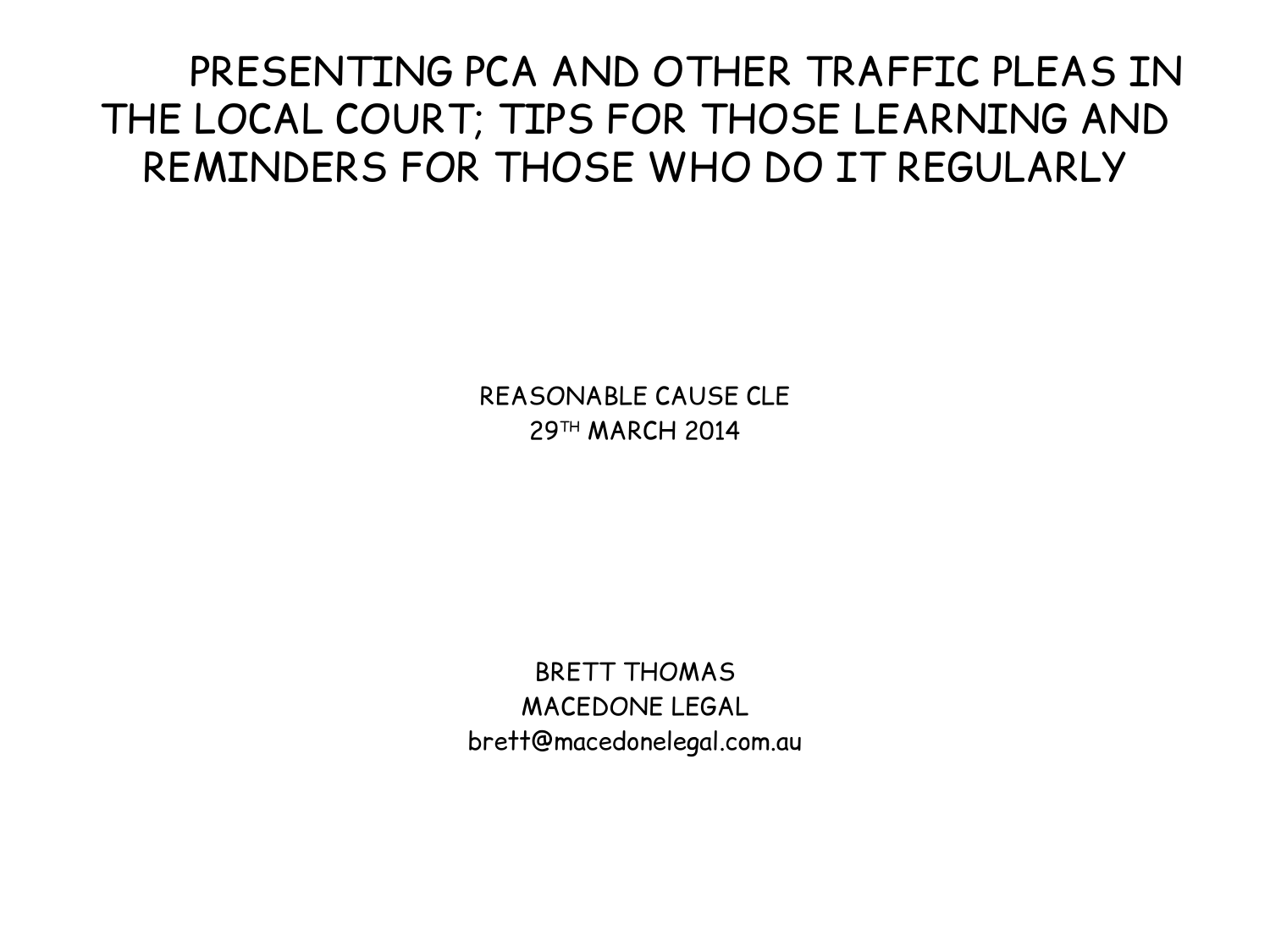

# PRESENTING PCA AND OTHER TRAFFIC PLEAS IN THE LOCAL COURT; TIPS FOR THOSE LEARNING AND REMINDERS FOR THOSE WHO DO IT REGULARLY

REASONABLE CAUSE CLE
29TH MARCH 2014

BRETT THOMAS
MACEDONE LEGAL
brett@macedonelegal.com.au